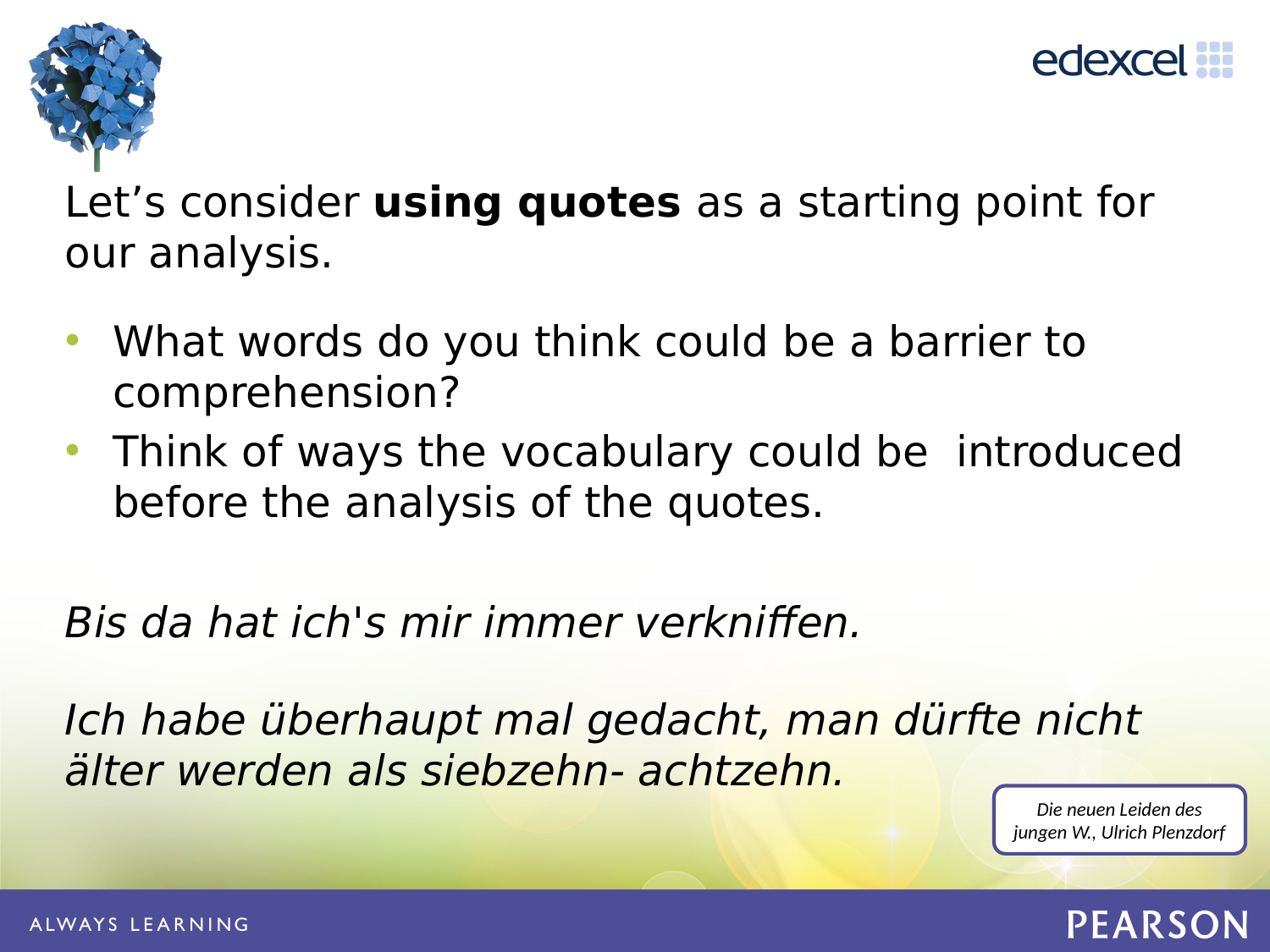

Let’s consider using quotes as a starting point for our analysis.

What words do you think could be a barrier to comprehension?
Think of ways the vocabulary could be  introduced before the analysis of the quotes.

Bis da hat ich's mir immer verkniffen.

Ich habe überhaupt mal gedacht, man dürfte nicht älter werden als siebzehn- achtzehn.

Die neuen Leiden des jungen W., Ulrich Plenzdorf